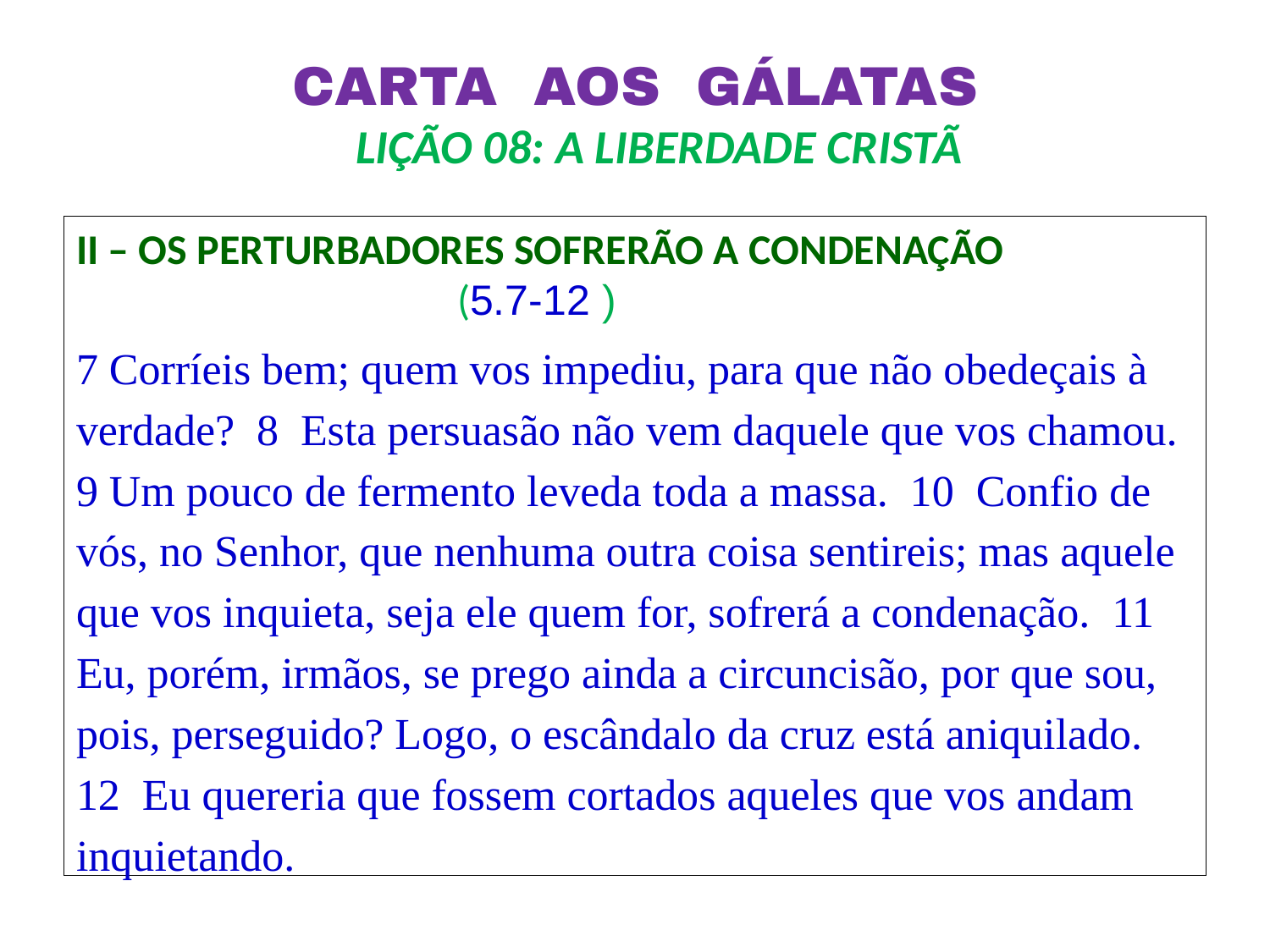

# CARTA  AOS  GÁLATAS LIÇÃO 08: A LIBERDADE CRISTÃ
II – OS PERTURBADORES SOFRERÃO A CONDENAÇÃO
			(5.7-12 )
7 Corríeis bem; quem vos impediu, para que não obedeçais à verdade?  8  Esta persuasão não vem daquele que vos chamou. 9 Um pouco de fermento leveda toda a massa.  10  Confio de vós, no Senhor, que nenhuma outra coisa sentireis; mas aquele que vos inquieta, seja ele quem for, sofrerá a condenação.  11  Eu, porém, irmãos, se prego ainda a circuncisão, por que sou, pois, perseguido? Logo, o escândalo da cruz está aniquilado.  12  Eu quereria que fossem cortados aqueles que vos andam inquietando.